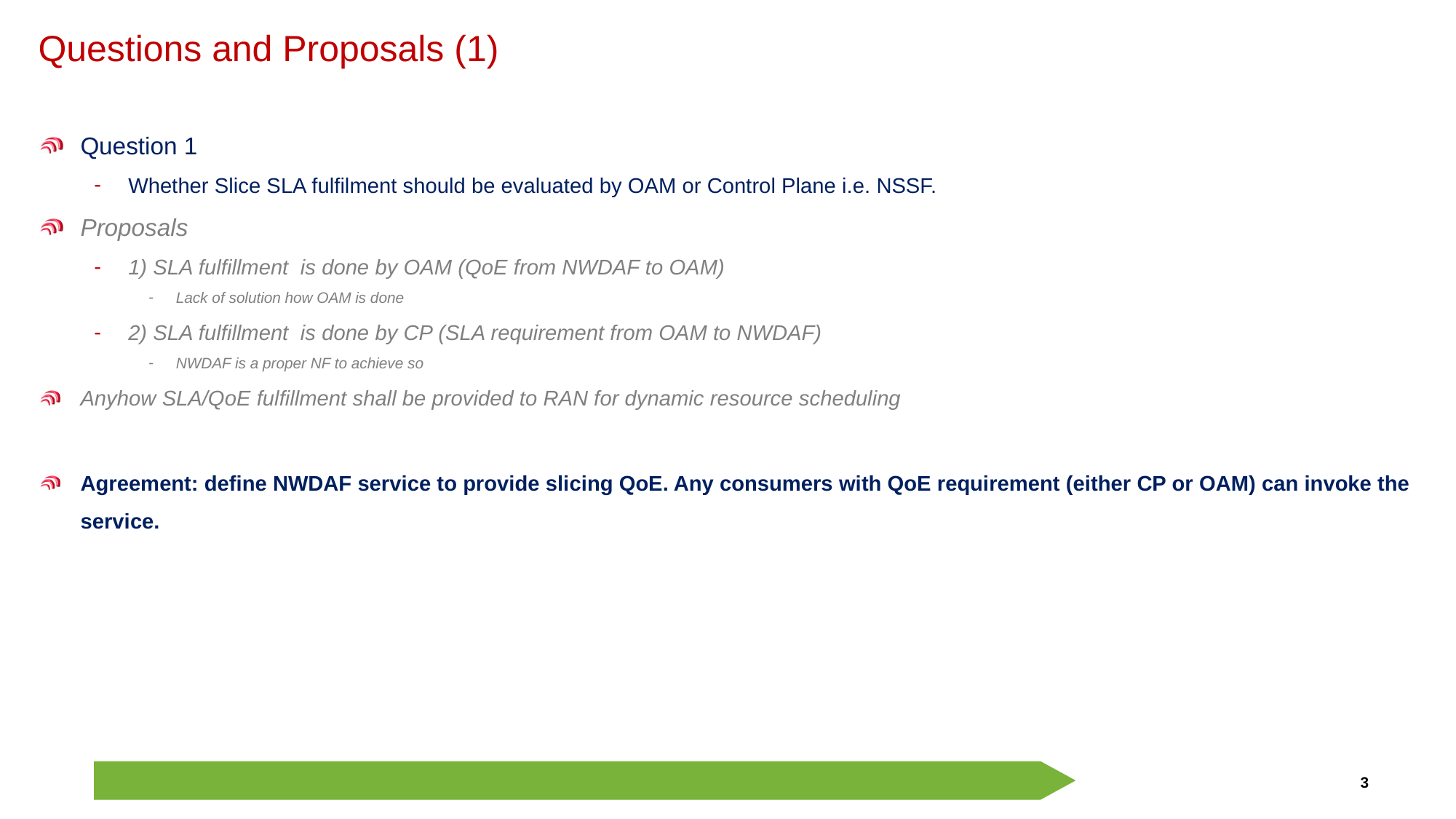

# Questions and Proposals (1)
Question 1
Whether Slice SLA fulfilment should be evaluated by OAM or Control Plane i.e. NSSF.
Proposals
1) SLA fulfillment  is done by OAM (QoE from NWDAF to OAM)
Lack of solution how OAM is done
2) SLA fulfillment  is done by CP (SLA requirement from OAM to NWDAF)
NWDAF is a proper NF to achieve so
Anyhow SLA/QoE fulfillment shall be provided to RAN for dynamic resource scheduling

Agreement: define NWDAF service to provide slicing QoE. Any consumers with QoE requirement (either CP or OAM) can invoke the service.